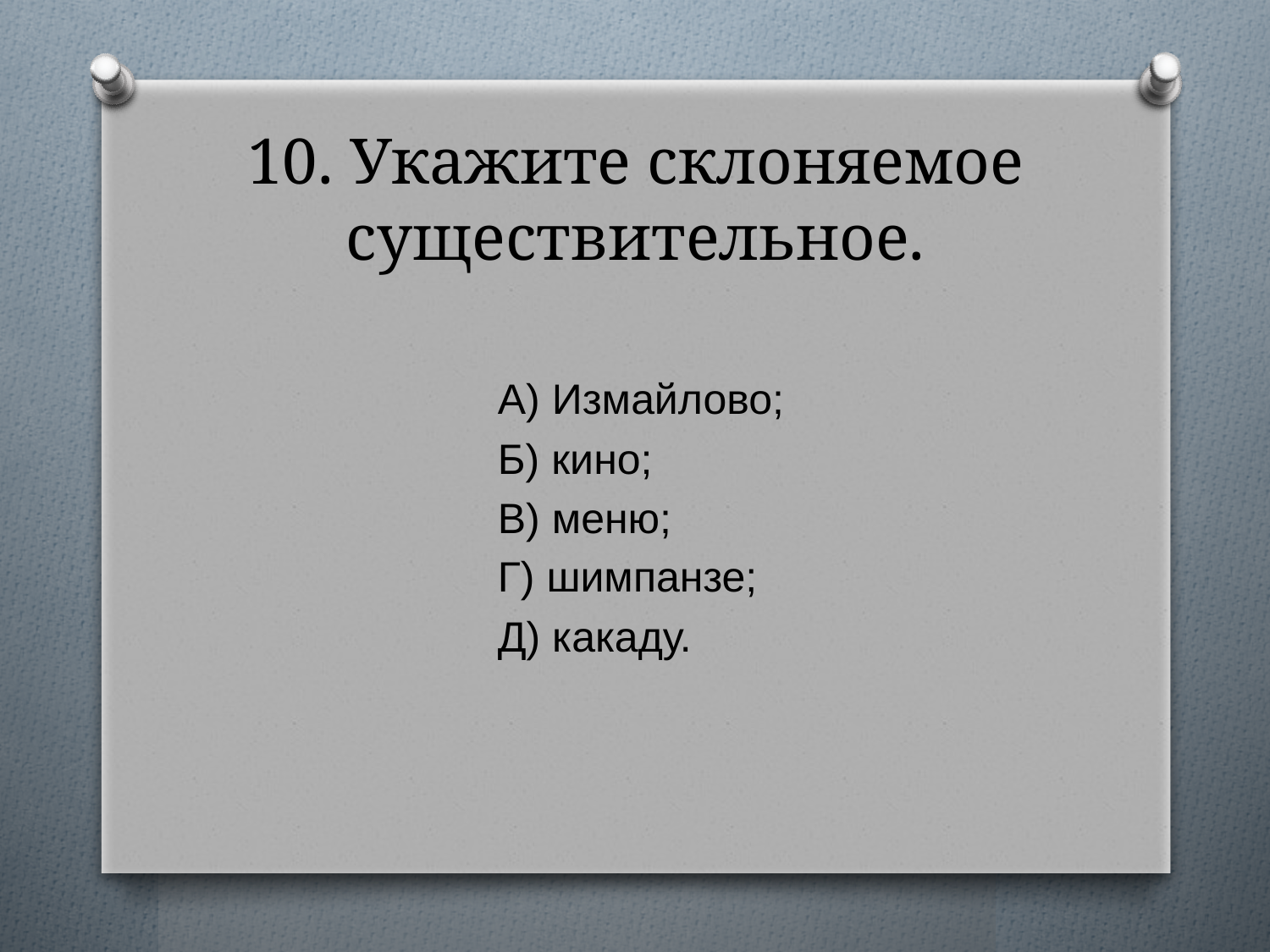

# 10. Укажите склоняемое существительное.
А) Измайлово;
Б) кино;
В) меню;
Г) шимпанзе;
Д) какаду.